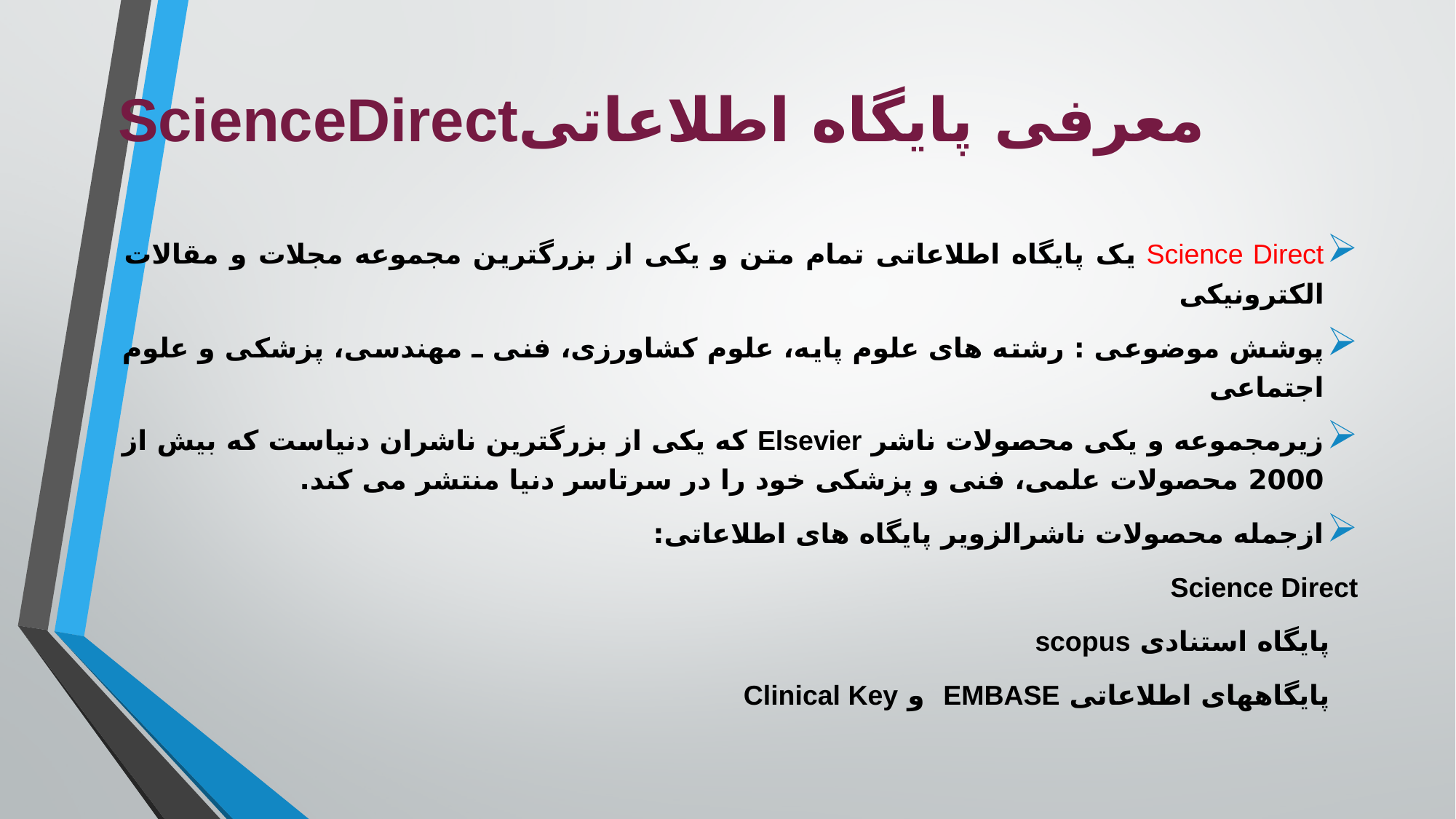

# ScienceDirectمعرفی پایگاه اطلاعاتی
Science Direct یک پایگاه اطلاعاتی تمام متن و یکی از بزرگترین مجموعه مجلات و مقالات الکترونیکی
پوشش موضوعی : رشته های علوم پایه، علوم کشاورزی، فنی ـ مهندسی، پزشکی و علوم اجتماعی
زیرمجموعه و یکی محصولات ناشر Elsevier که یکی از بزرگترین ناشران دنیاست که بیش از 2000 محصولات علمی، فنی و پزشکی خود را در سرتاسر دنیا منتشر می کند.
ازجمله محصولات ناشرالزویر پایگاه های اطلاعاتی:
Science Direct
   پایگاه استنادی scopus
   پایگاههای اطلاعاتی EMBASE  و Clinical Key